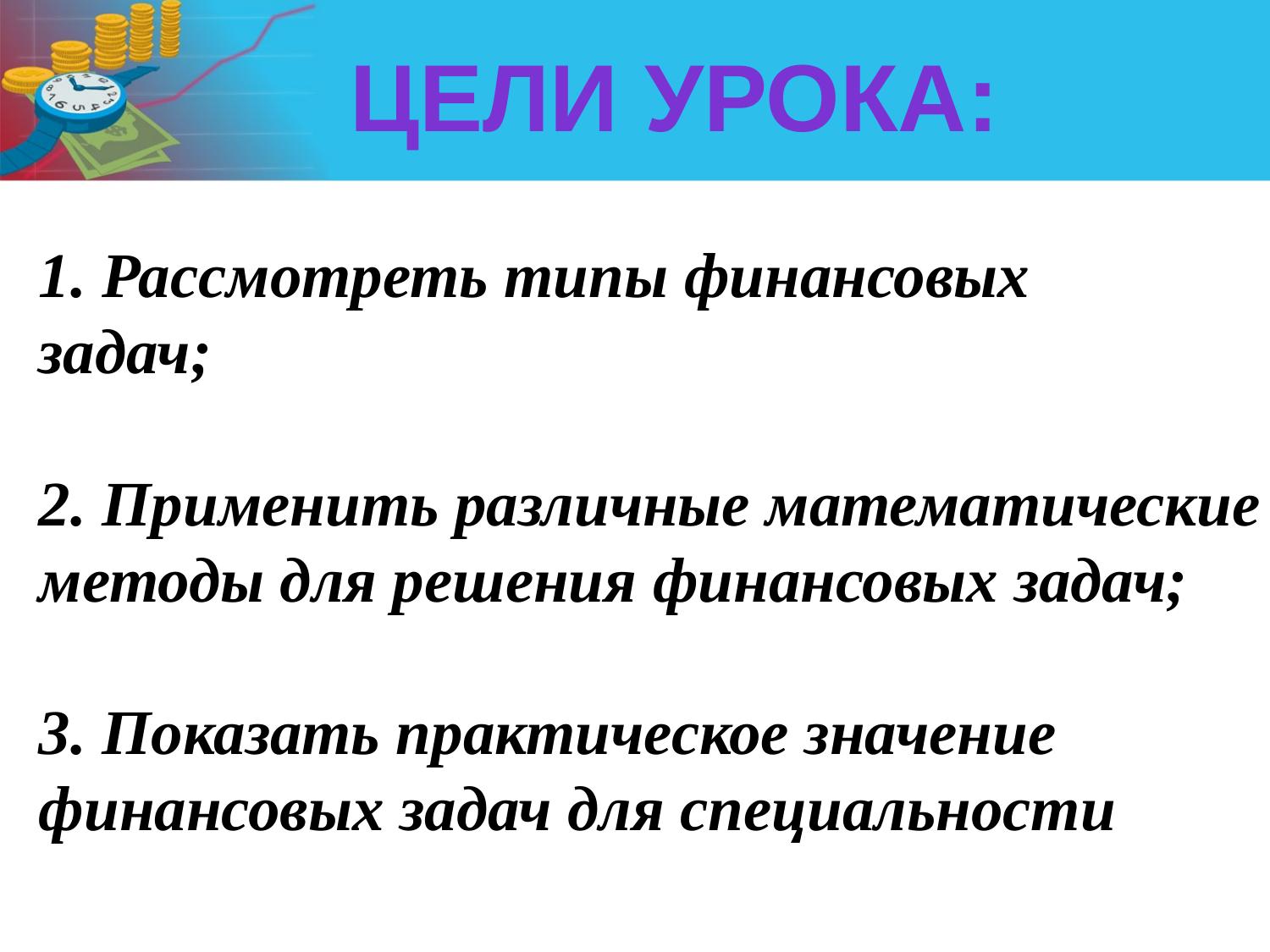

Цели урока:

1. Рассмотреть типы финансовых
задач;

2. Применить различные математические
методы для решения финансовых задач;

3. Показать практическое значение
финансовых задач для специальности